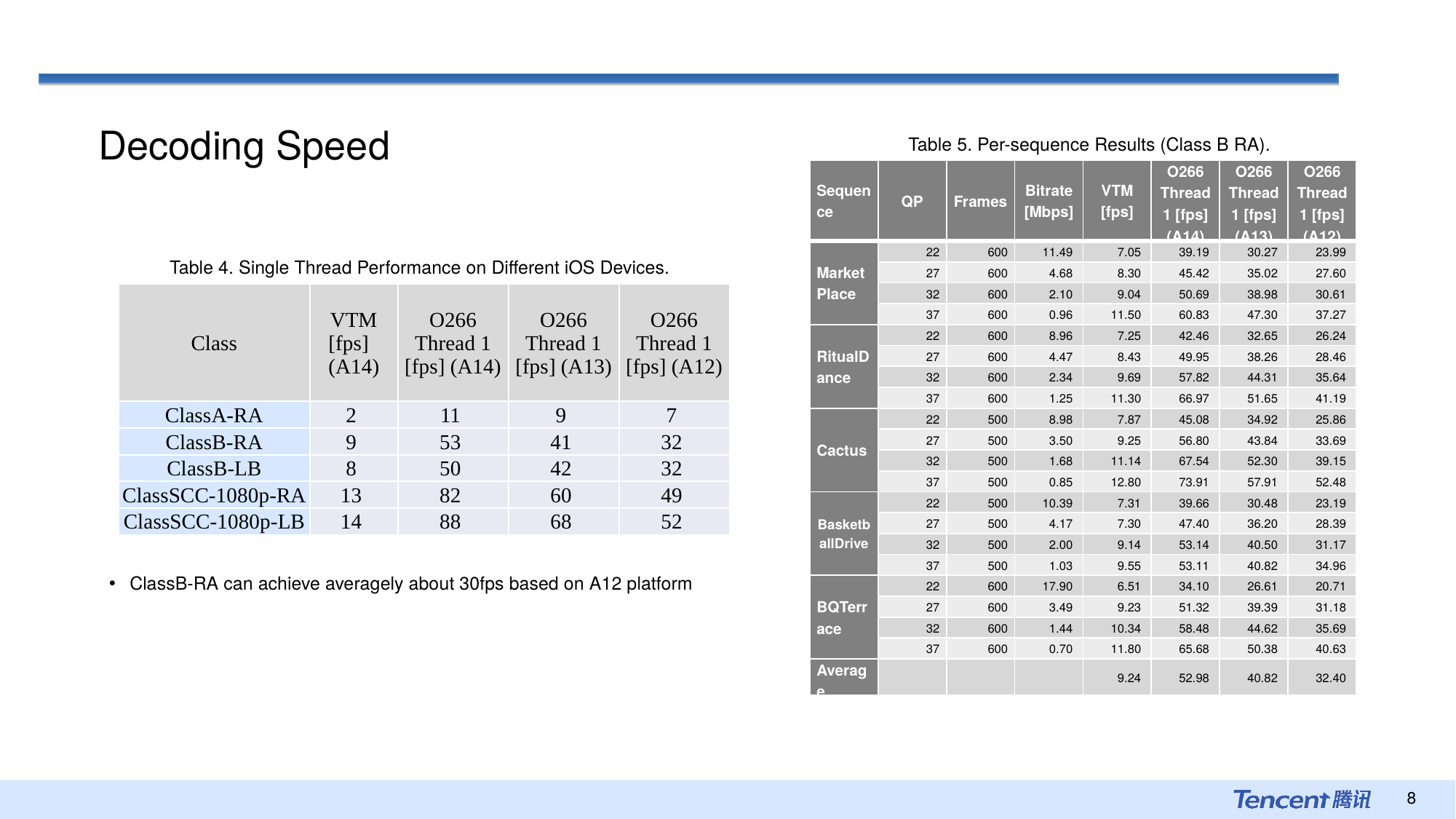

Decoding Speed

      Table 5. Per-sequence Results (Class B RA).
| Sequence | QP | Frames | Bitrate [Mbps] | VTM [fps] | O266 Thread 1 [fps] (A14) | O266 Thread 1 [fps] (A13) | O266 Thread 1 [fps] (A12) |
| --- | --- | --- | --- | --- | --- | --- | --- |
| MarketPlace | 22 | 600 | 11.49 | 7.05 | 39.19 | 30.27 | 23.99 |
|  | 27 | 600 | 4.68 | 8.30 | 45.42 | 35.02 | 27.60 |
|  | 32 | 600 | 2.10 | 9.04 | 50.69 | 38.98 | 30.61 |
|  | 37 | 600 | 0.96 | 11.50 | 60.83 | 47.30 | 37.27 |
| RitualDance | 22 | 600 | 8.96 | 7.25 | 42.46 | 32.65 | 26.24 |
|  | 27 | 600 | 4.47 | 8.43 | 49.95 | 38.26 | 28.46 |
|  | 32 | 600 | 2.34 | 9.69 | 57.82 | 44.31 | 35.64 |
|  | 37 | 600 | 1.25 | 11.30 | 66.97 | 51.65 | 41.19 |
| Cactus | 22 | 500 | 8.98 | 7.87 | 45.08 | 34.92 | 25.86 |
|  | 27 | 500 | 3.50 | 9.25 | 56.80 | 43.84 | 33.69 |
|  | 32 | 500 | 1.68 | 11.14 | 67.54 | 52.30 | 39.15 |
|  | 37 | 500 | 0.85 | 12.80 | 73.91 | 57.91 | 52.48 |
| BasketballDrive | 22 | 500 | 10.39 | 7.31 | 39.66 | 30.48 | 23.19 |
|  | 27 | 500 | 4.17 | 7.30 | 47.40 | 36.20 | 28.39 |
|  | 32 | 500 | 2.00 | 9.14 | 53.14 | 40.50 | 31.17 |
|  | 37 | 500 | 1.03 | 9.55 | 53.11 | 40.82 | 34.96 |
| BQTerrace | 22 | 600 | 17.90 | 6.51 | 34.10 | 26.61 | 20.71 |
|  | 27 | 600 | 3.49 | 9.23 | 51.32 | 39.39 | 31.18 |
|  | 32 | 600 | 1.44 | 10.34 | 58.48 | 44.62 | 35.69 |
|  | 37 | 600 | 0.70 | 11.80 | 65.68 | 50.38 | 40.63 |
| Average |  |  |  | 9.24 | 52.98 | 40.82 | 32.40 |
          Table 4. Single Thread Performance on Different iOS Devices.
| Class | VTM [fps] (A14) | O266 Thread 1 [fps] (A14) | O266 Thread 1 [fps] (A13) | O266 Thread 1 [fps] (A12) |
| --- | --- | --- | --- | --- |
| ClassA-RA | 2 | 11 | 9 | 7 |
| ClassB-RA | 9 | 53 | 41 | 32 |
| ClassB-LB | 8 | 50 | 42 | 32 |
| ClassSCC-1080p-RA | 13 | 82 | 60 | 49 |
| ClassSCC-1080p-LB | 14 | 88 | 68 | 52 |
ClassB-RA can achieve averagely about 30fps based on A12 platform